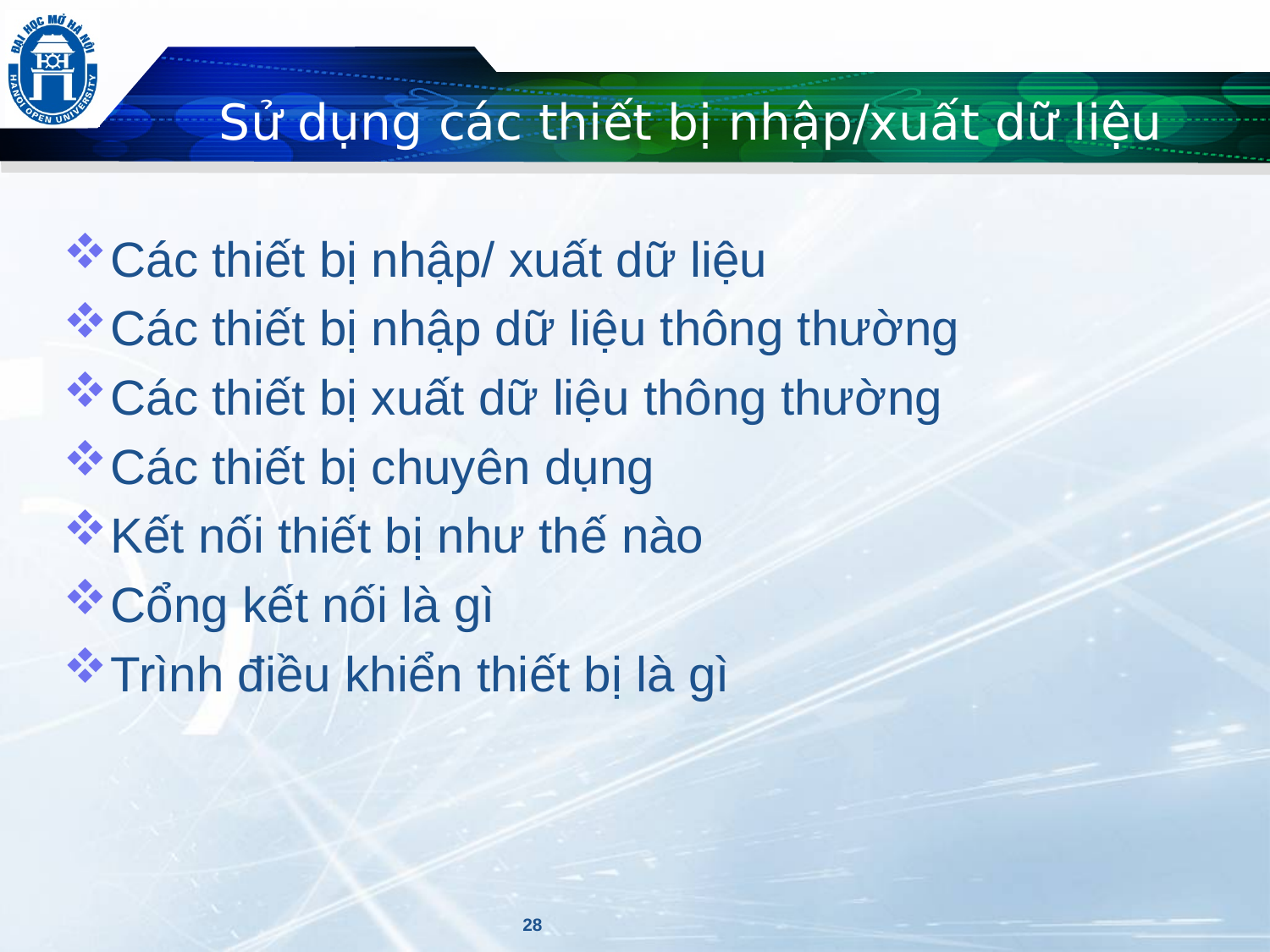

# Sử dụng các thiết bị nhập/xuất dữ liệu
Các thiết bị nhập/ xuất dữ liệu
Các thiết bị nhập dữ liệu thông thường
Các thiết bị xuất dữ liệu thông thường
Các thiết bị chuyên dụng
Kết nối thiết bị như thế nào
Cổng kết nối là gì
Trình điều khiển thiết bị là gì
28